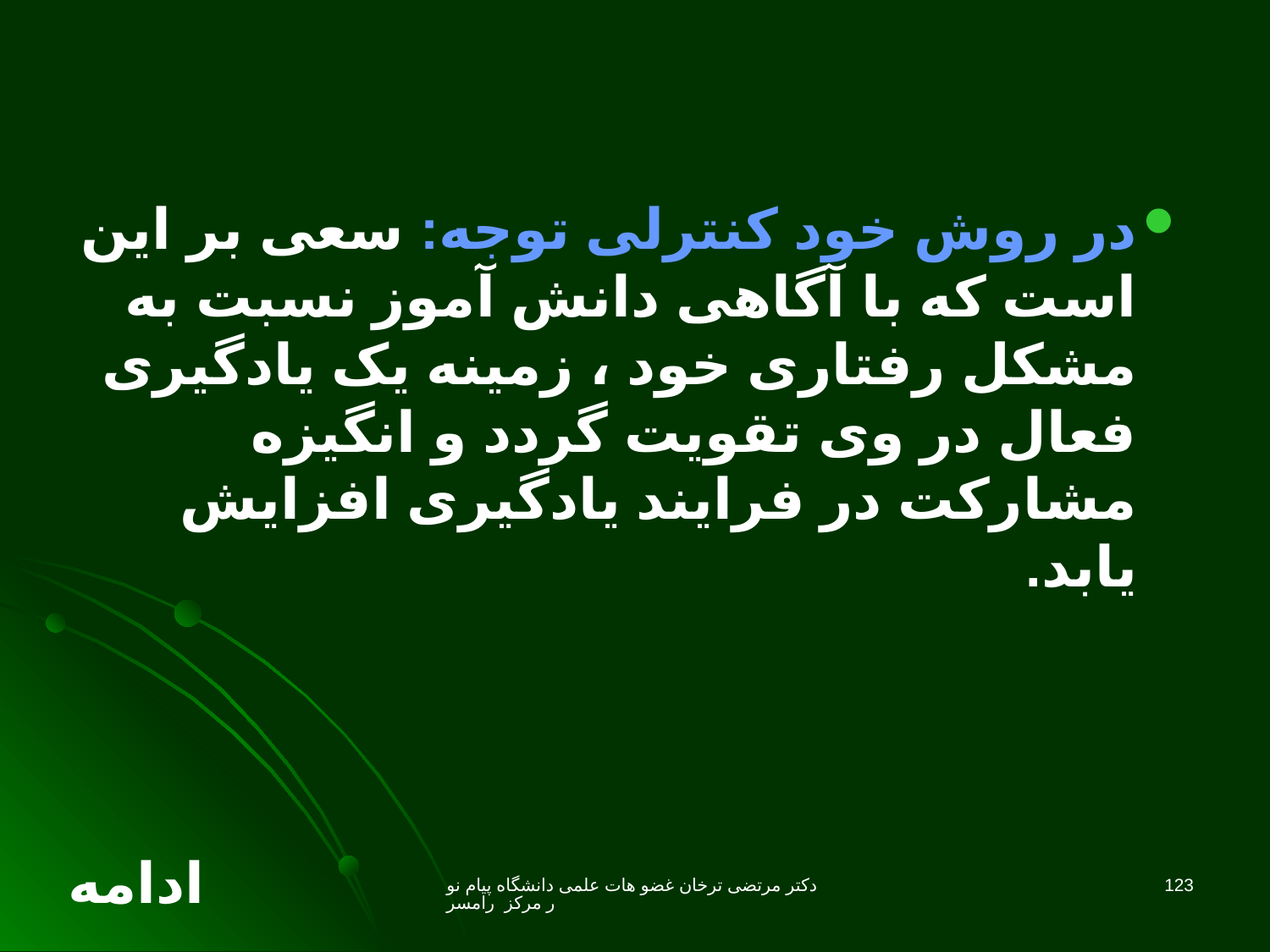

در روش خود کنترلی توجه: سعی بر این است که با آگاهی دانش آموز نسبت به مشکل رفتاری خود ، زمینه یک یادگیری فعال در وی تقویت گردد و انگیزه مشارکت در فرایند یادگیری افزایش یابد.

ادامه
دکتر مرتضی ترخان غضو هات علمی دانشگاه پیام نور مرکز رامسر
123